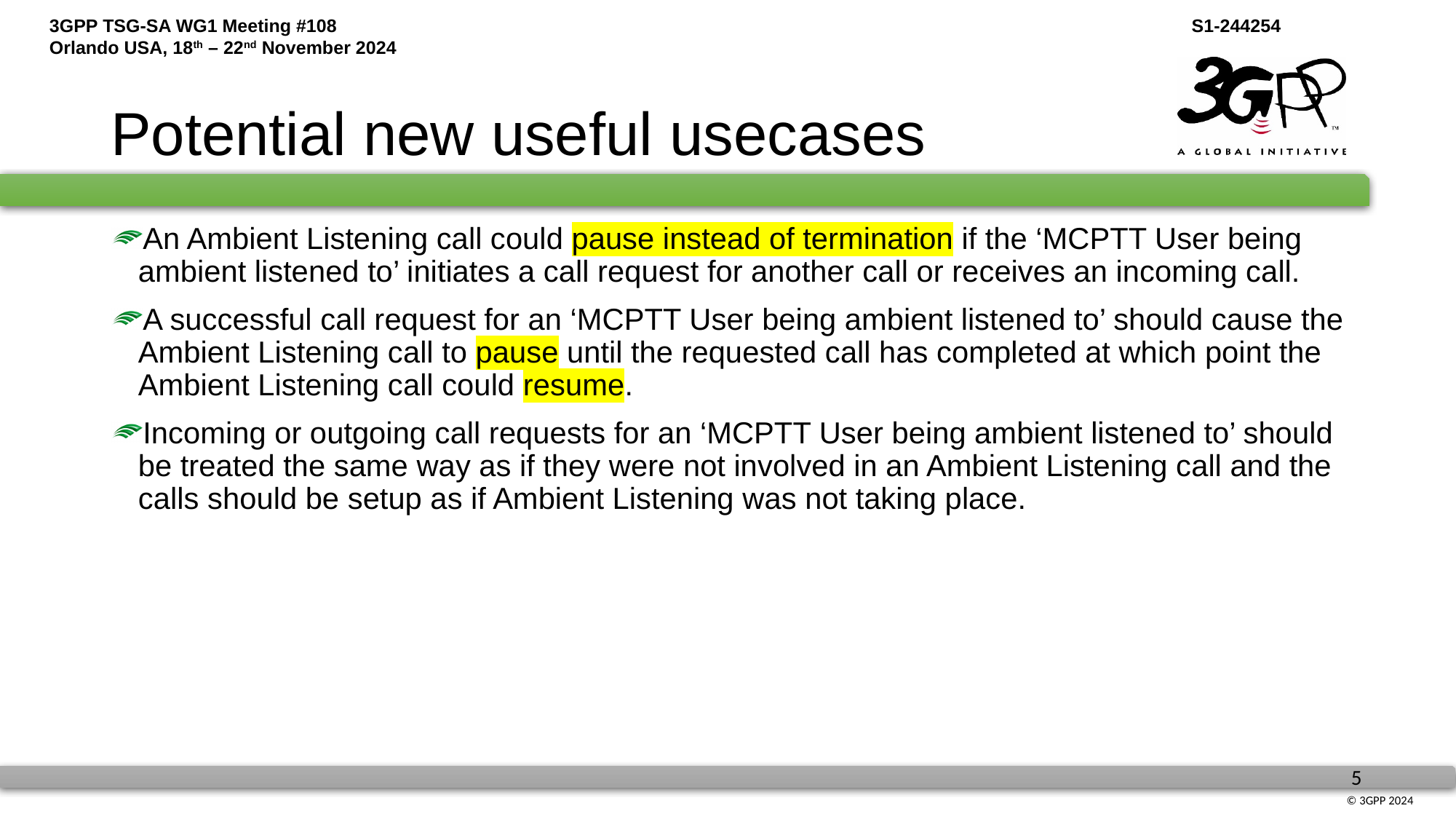

# Potential new useful usecases
An Ambient Listening call could pause instead of termination if the ‘MCPTT User being ambient listened to’ initiates a call request for another call or receives an incoming call.
A successful call request for an ‘MCPTT User being ambient listened to’ should cause the Ambient Listening call to pause until the requested call has completed at which point the Ambient Listening call could resume.
Incoming or outgoing call requests for an ‘MCPTT User being ambient listened to’ should be treated the same way as if they were not involved in an Ambient Listening call and the calls should be setup as if Ambient Listening was not taking place.